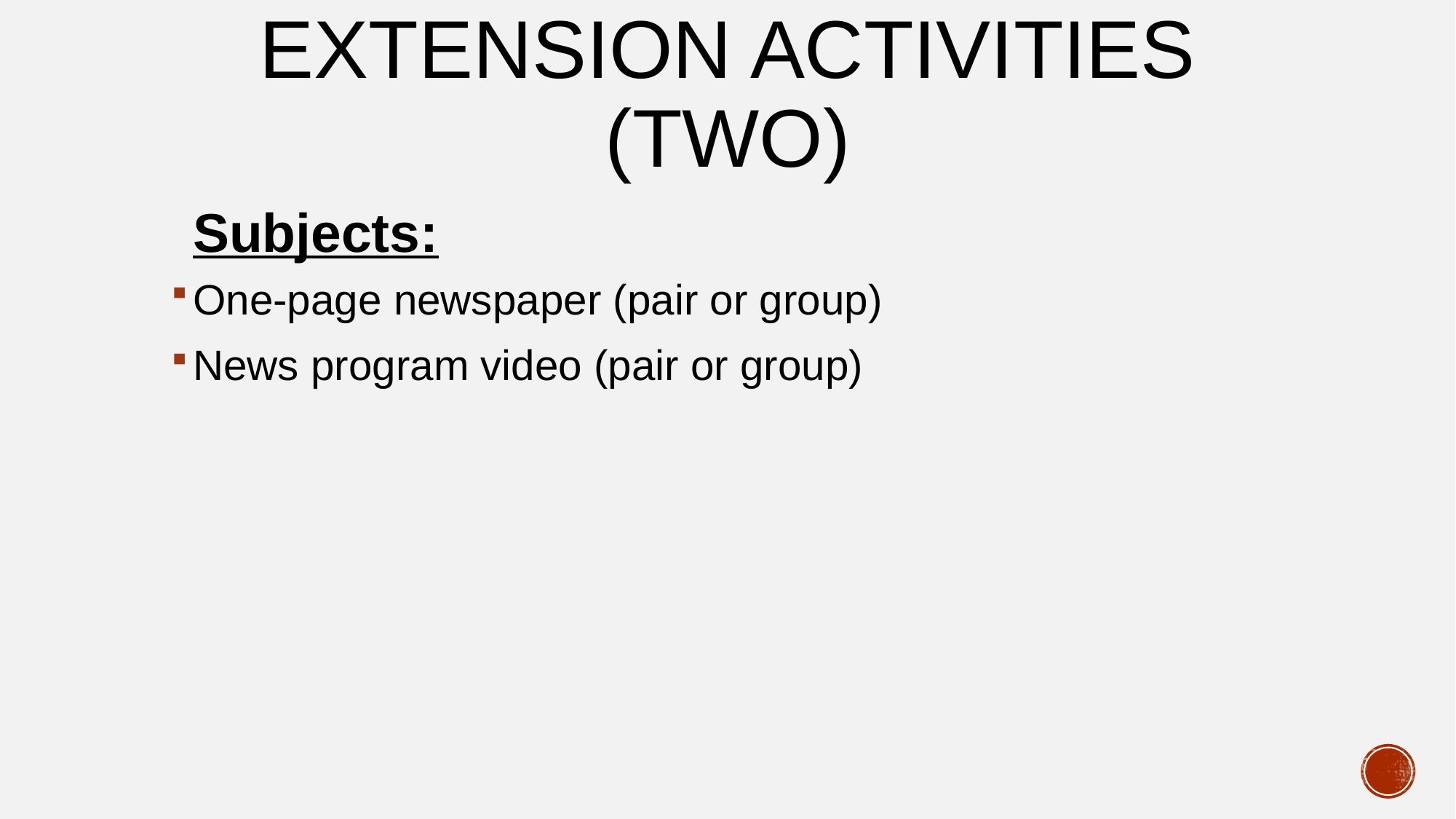

# ExtEnSion activitIEs (TWO)
Subjects:
One-page newspaper (pair or group)
News program video (pair or group)